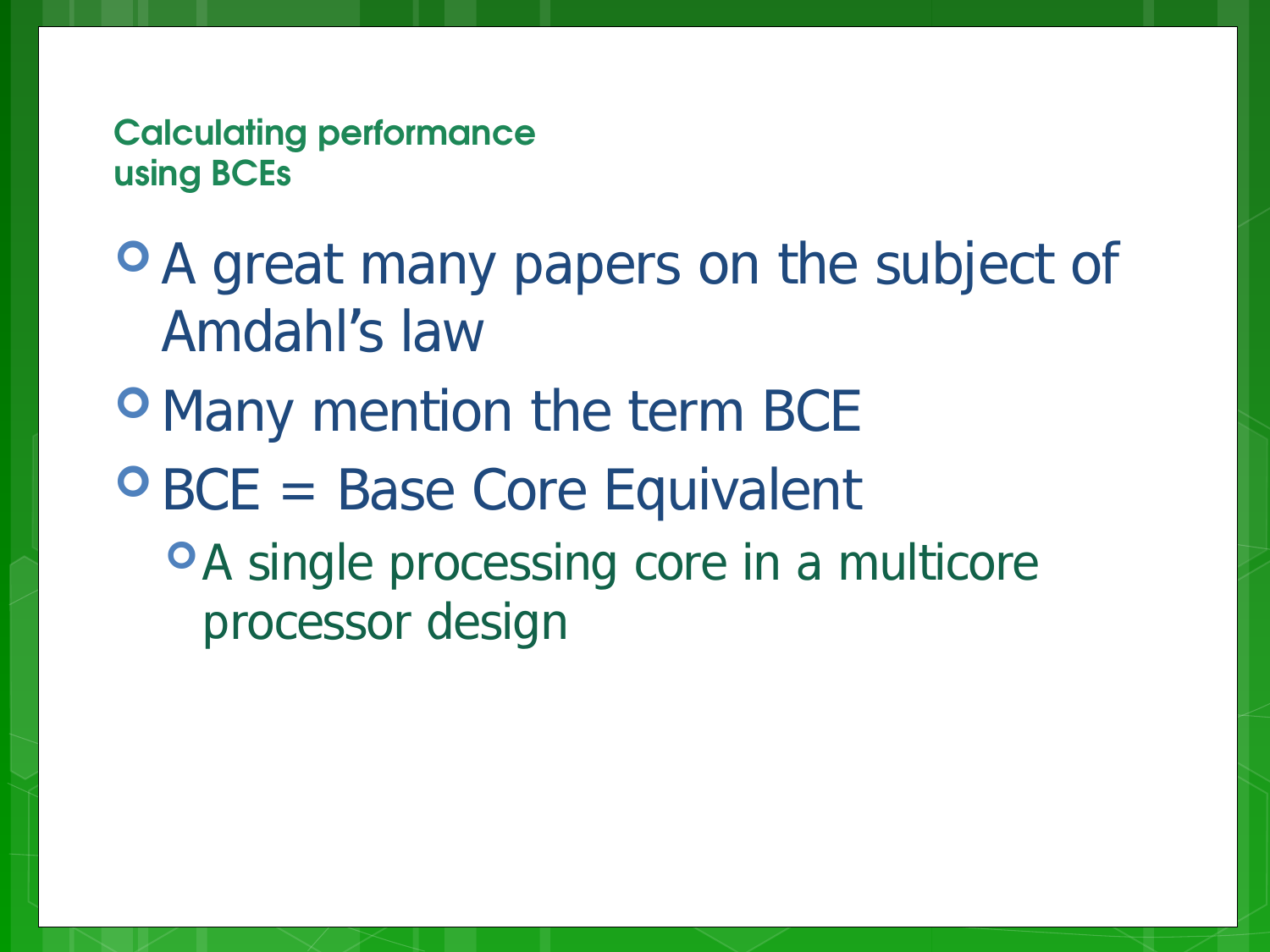

# Calculating performance using BCEs
A great many papers on the subject of Amdahl’s law
Many mention the term BCE
BCE = Base Core Equivalent
A single processing core in a multicore processor design